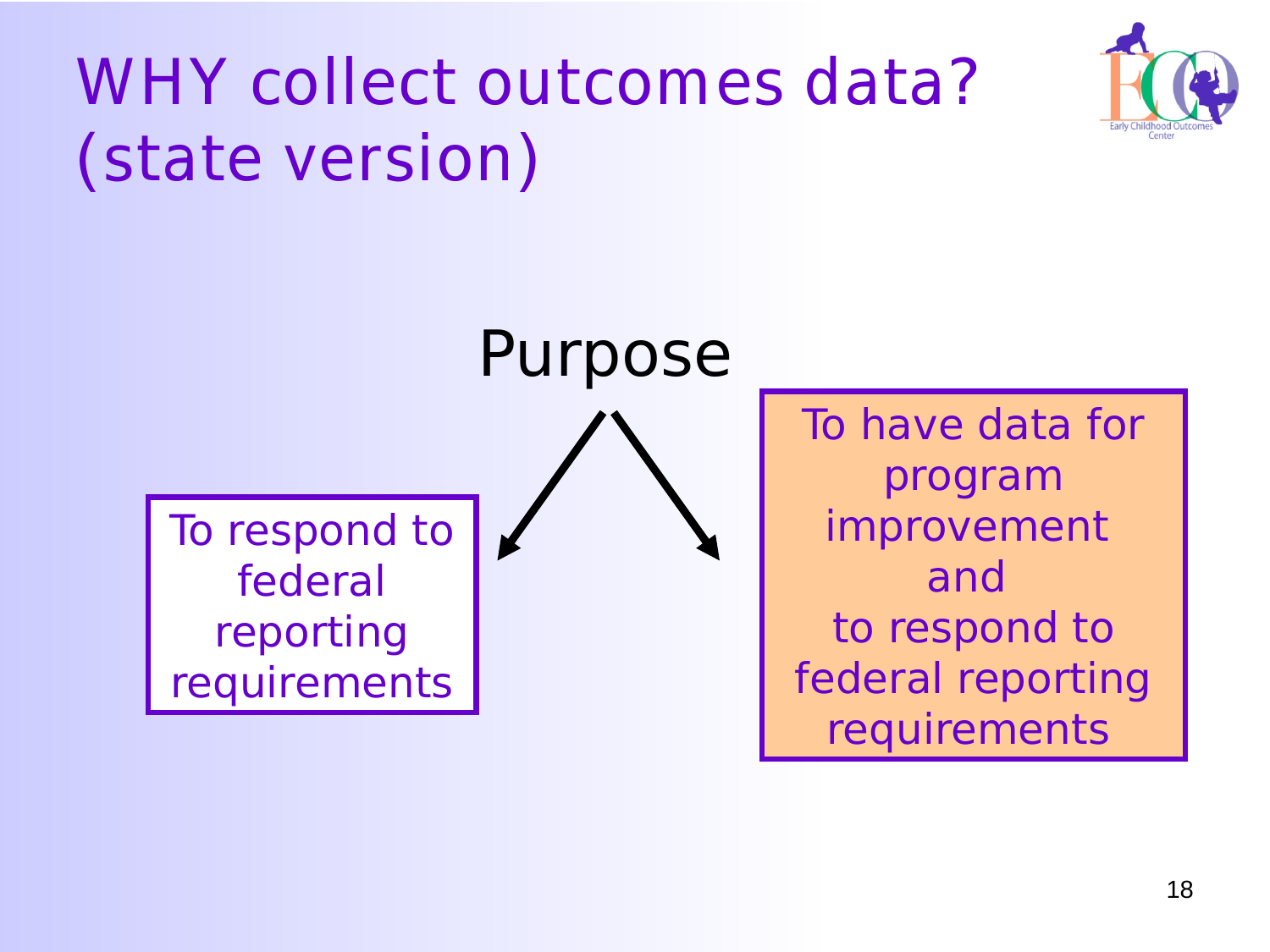

# WHY collect outcomes data? (state version)
Purpose
To have data for program improvement
and
to respond to federal reporting requirements

To respond to federal reporting requirements
18